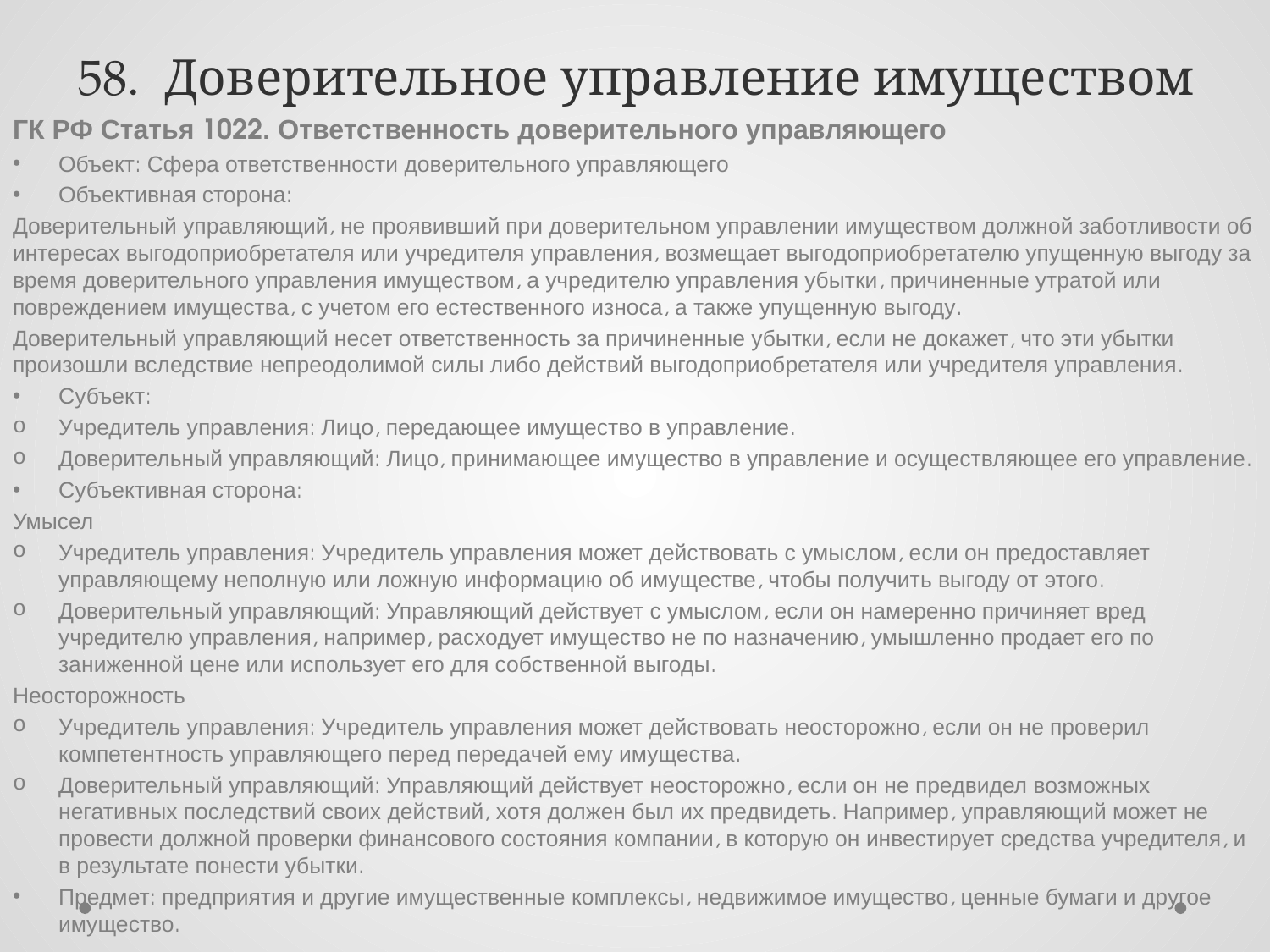

# 58.  Доверительное управление имуществом
ГК РФ Статья 1022. Ответственность доверительного управляющего
Объект: Сфера ответственности доверительного управляющего
Объективная сторона:
Доверительный управляющий, не проявивший при доверительном управлении имуществом должной заботливости об интересах выгодоприобретателя или учредителя управления, возмещает выгодоприобретателю упущенную выгоду за время доверительного управления имуществом, а учредителю управления убытки, причиненные утратой или повреждением имущества, с учетом его естественного износа, а также упущенную выгоду.
Доверительный управляющий несет ответственность за причиненные убытки, если не докажет, что эти убытки произошли вследствие непреодолимой силы либо действий выгодоприобретателя или учредителя управления.
Субъект:
Учредитель управления: Лицо, передающее имущество в управление.
Доверительный управляющий: Лицо, принимающее имущество в управление и осуществляющее его управление.
Субъективная сторона:
Умысел
Учредитель управления: Учредитель управления может действовать с умыслом, если он предоставляет управляющему неполную или ложную информацию об имуществе, чтобы получить выгоду от этого.
Доверительный управляющий: Управляющий действует с умыслом, если он намеренно причиняет вред учредителю управления, например, расходует имущество не по назначению, умышленно продает его по заниженной цене или использует его для собственной выгоды.
Неосторожность
Учредитель управления: Учредитель управления может действовать неосторожно, если он не проверил компетентность управляющего перед передачей ему имущества.
Доверительный управляющий: Управляющий действует неосторожно, если он не предвидел возможных негативных последствий своих действий, хотя должен был их предвидеть. Например, управляющий может не провести должной проверки финансового состояния компании, в которую он инвестирует средства учредителя, и в результате понести убытки.
Предмет: предприятия и другие имущественные комплексы, недвижимое имущество, ценные бумаги и другое имущество.